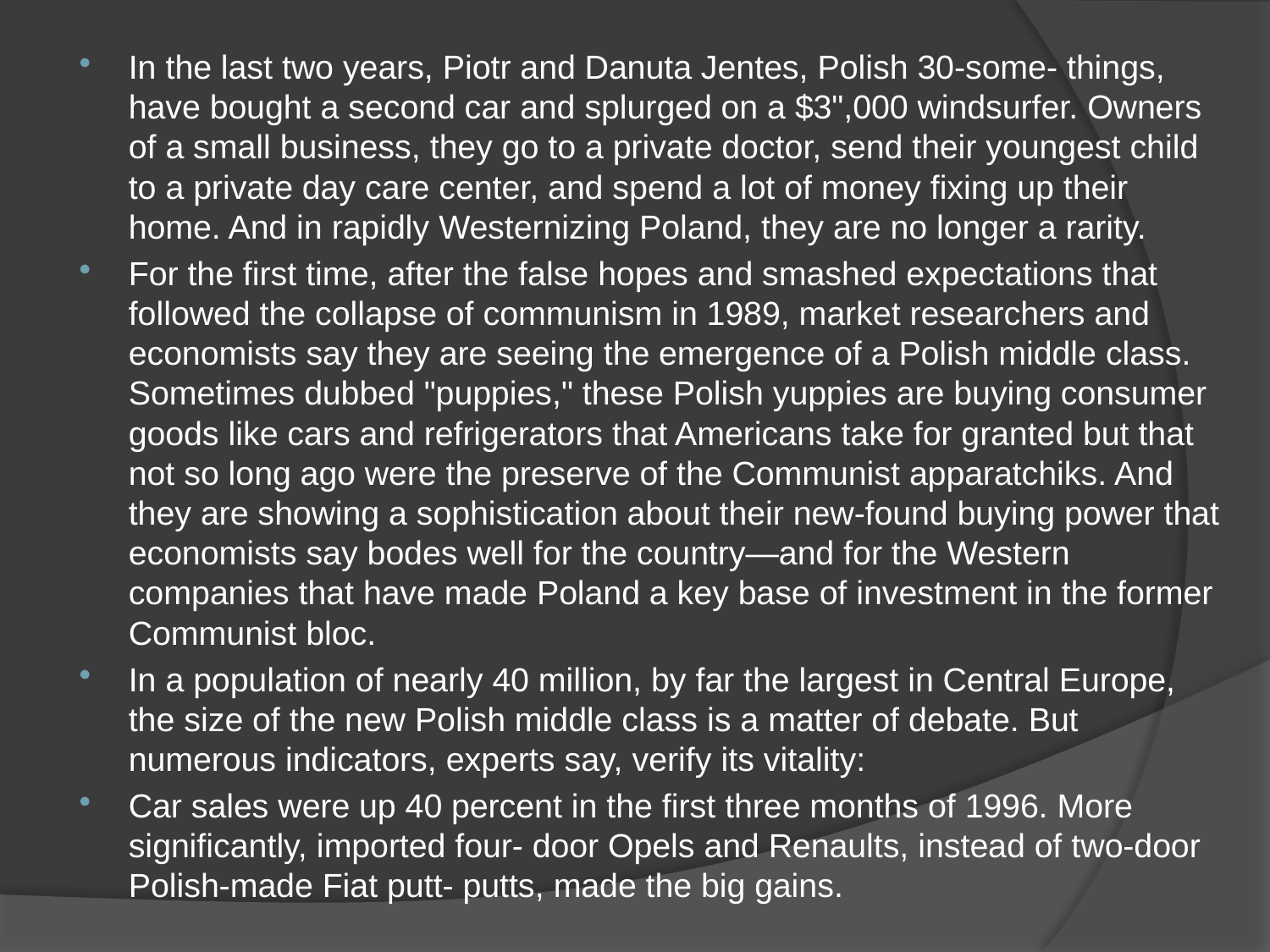

In the last two years, Piotr and Danuta Jentes, Polish 30-some- things, have bought a second car and splurged on a $3",000 windsurfer. Owners of a small business, they go to a private doctor, send their youngest child to a private day care center, and spend a lot of money fixing up their home. And in rapidly Westernizing Poland, they are no longer a rarity.
For the first time, after the false hopes and smashed expectations that followed the collapse of communism in 1989, market researchers and economists say they are seeing the emergence of a Polish middle class. Sometimes dubbed "puppies," these Polish yuppies are buying consumer goods like cars and refrigerators that Americans take for granted but that not so long ago were the preserve of the Communist apparatchiks. And they are showing a sophistication about their new-found buying power that economists say bodes well for the country—and for the Western companies that have made Poland a key base of investment in the former Communist bloc.
In a population of nearly 40 million, by far the largest in Central Europe, the size of the new Polish middle class is a matter of debate. But numerous indicators, experts say, verify its vitality:
Car sales were up 40 percent in the first three months of 1996. More significantly, imported four- door Opels and Renaults, instead of two-door Polish-made Fiat putt- putts, made the big gains.